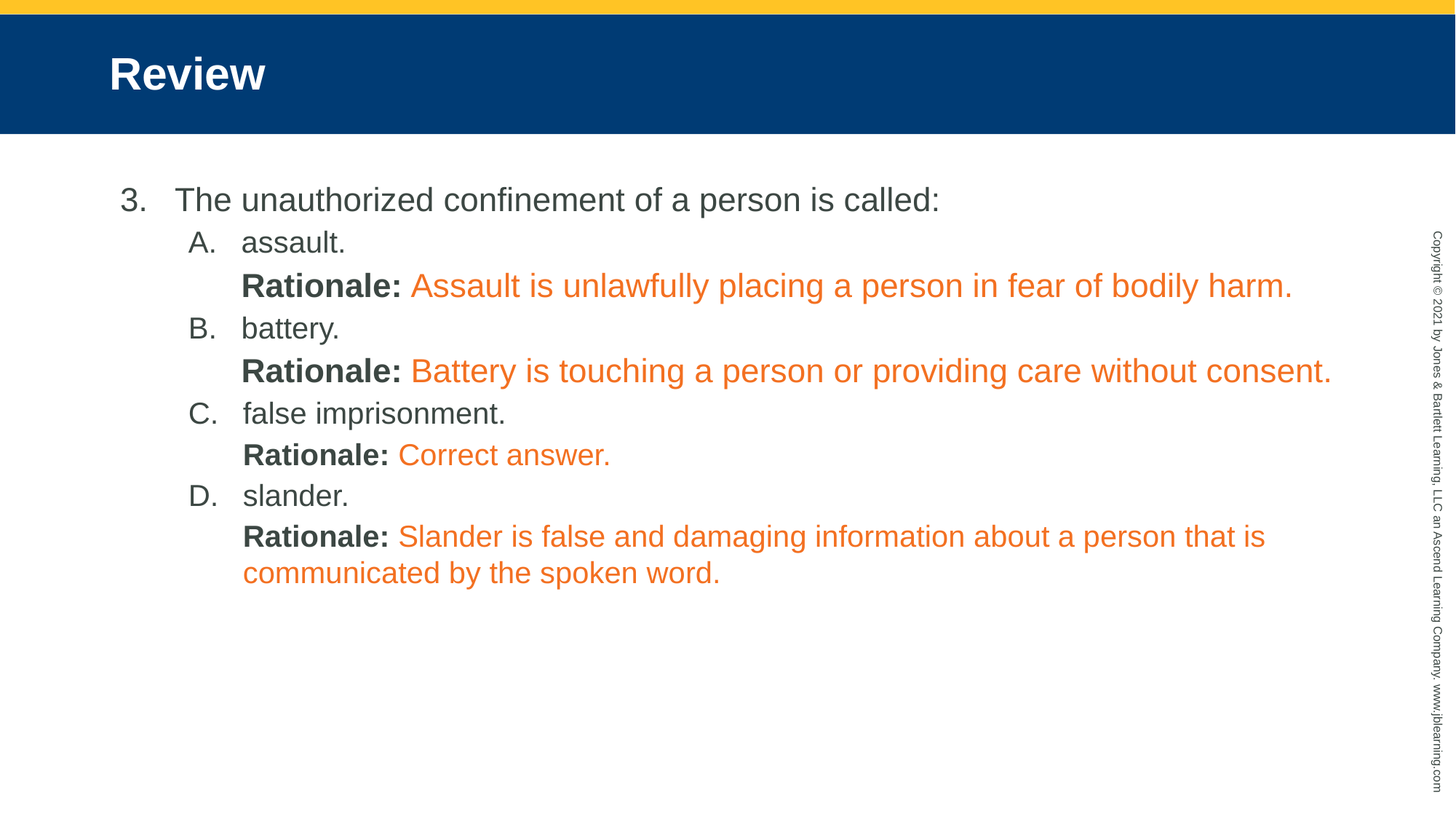

# Review
The unauthorized confinement of a person is called:
assault.
	Rationale: Assault is unlawfully placing a person in fear of bodily harm.
B.	battery.
	Rationale: Battery is touching a person or providing care without consent.
false imprisonment.
	Rationale: Correct answer.
slander.
	Rationale: Slander is false and damaging information about a person that is communicated by the spoken word.